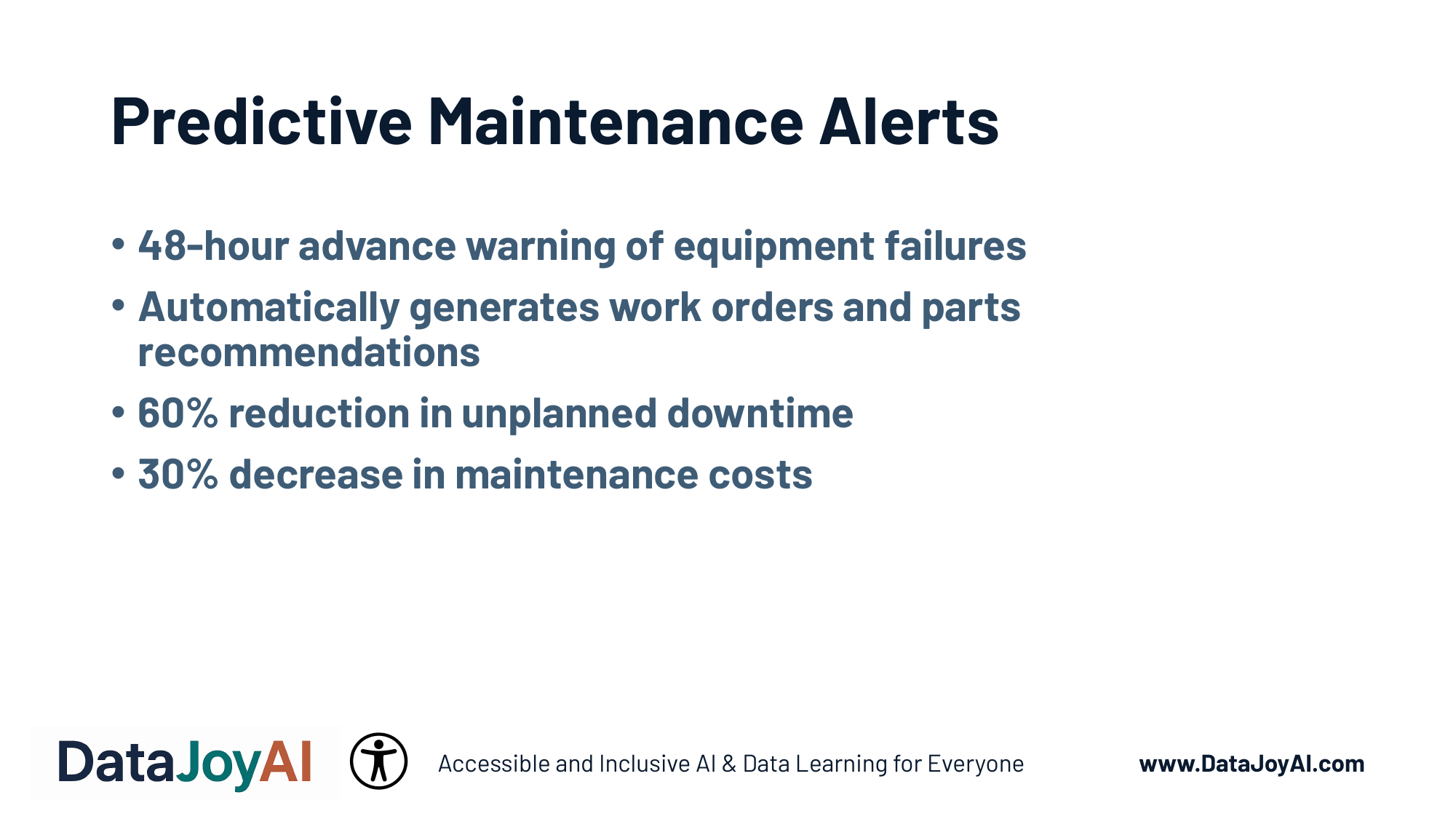

# Predictive Maintenance Alerts
48-hour advance warning of equipment failures
Automatically generates work orders and parts recommendations
60% reduction in unplanned downtime
30% decrease in maintenance costs